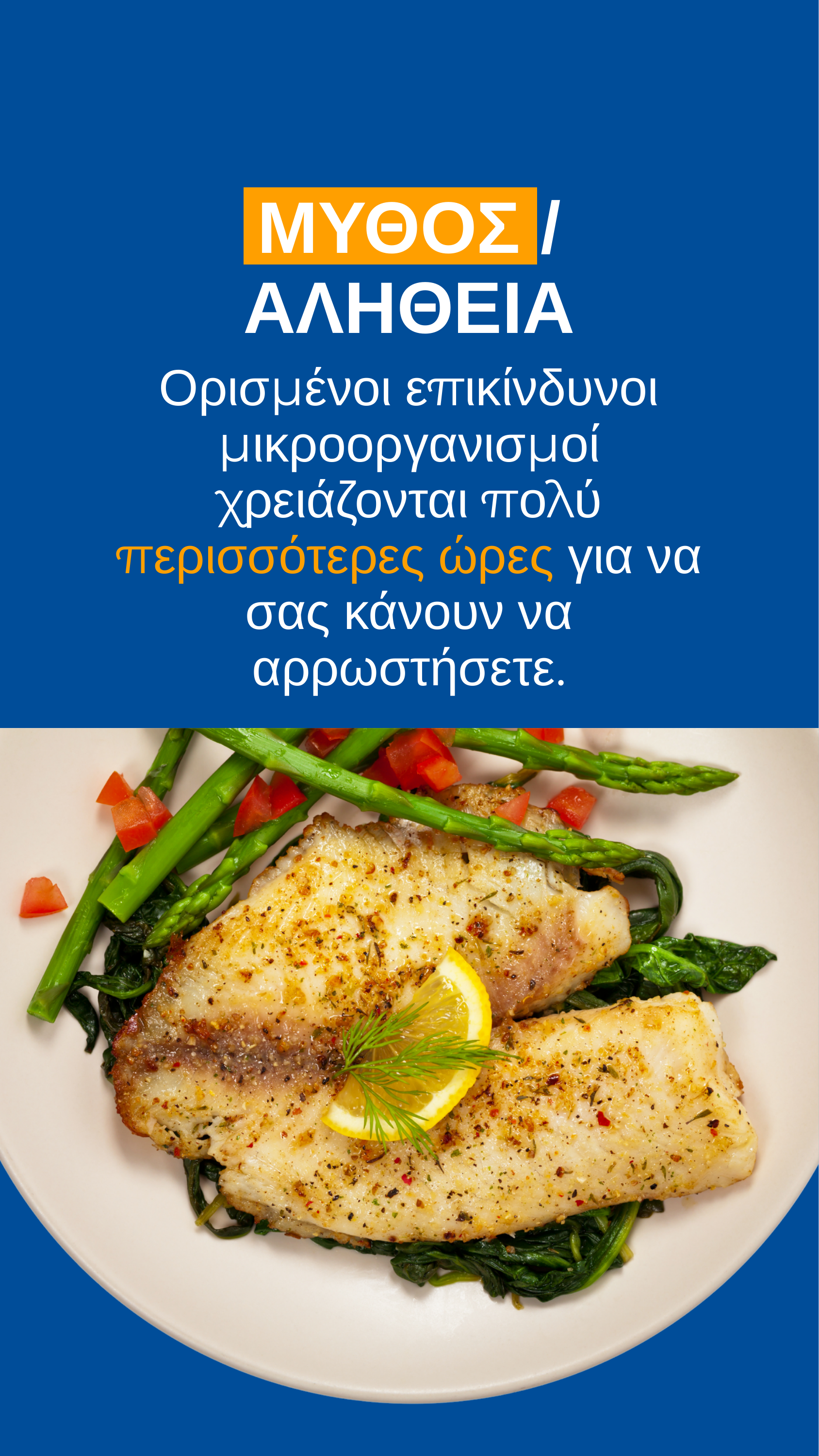

ΜΥΘΟΣ / ΑΛΗΘΕΙΑ

Ορισμένοι επικίνδυνοι μικροοργανισμοί χρειάζονται πολύ περισσότερες ώρες για να σας κάνουν να αρρωστήσετε.